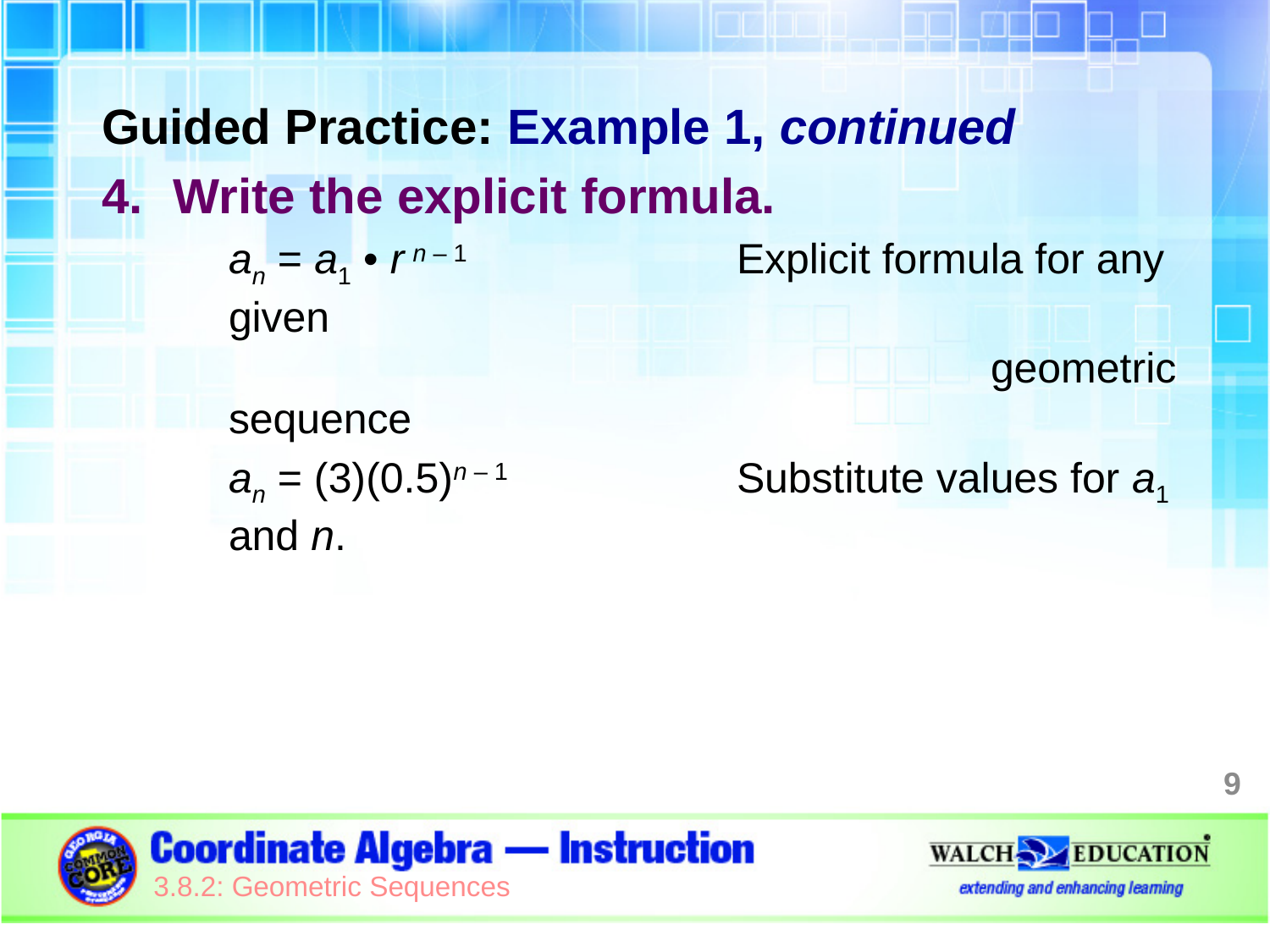

Guided Practice: Example 1, continued
Write the explicit formula.
an = a1 • r n – 1			Explicit formula for any given
						geometric sequence
an = (3)(0.5)n – 1 		Substitute values for a1 and n.

9
3.8.2: Geometric Sequences